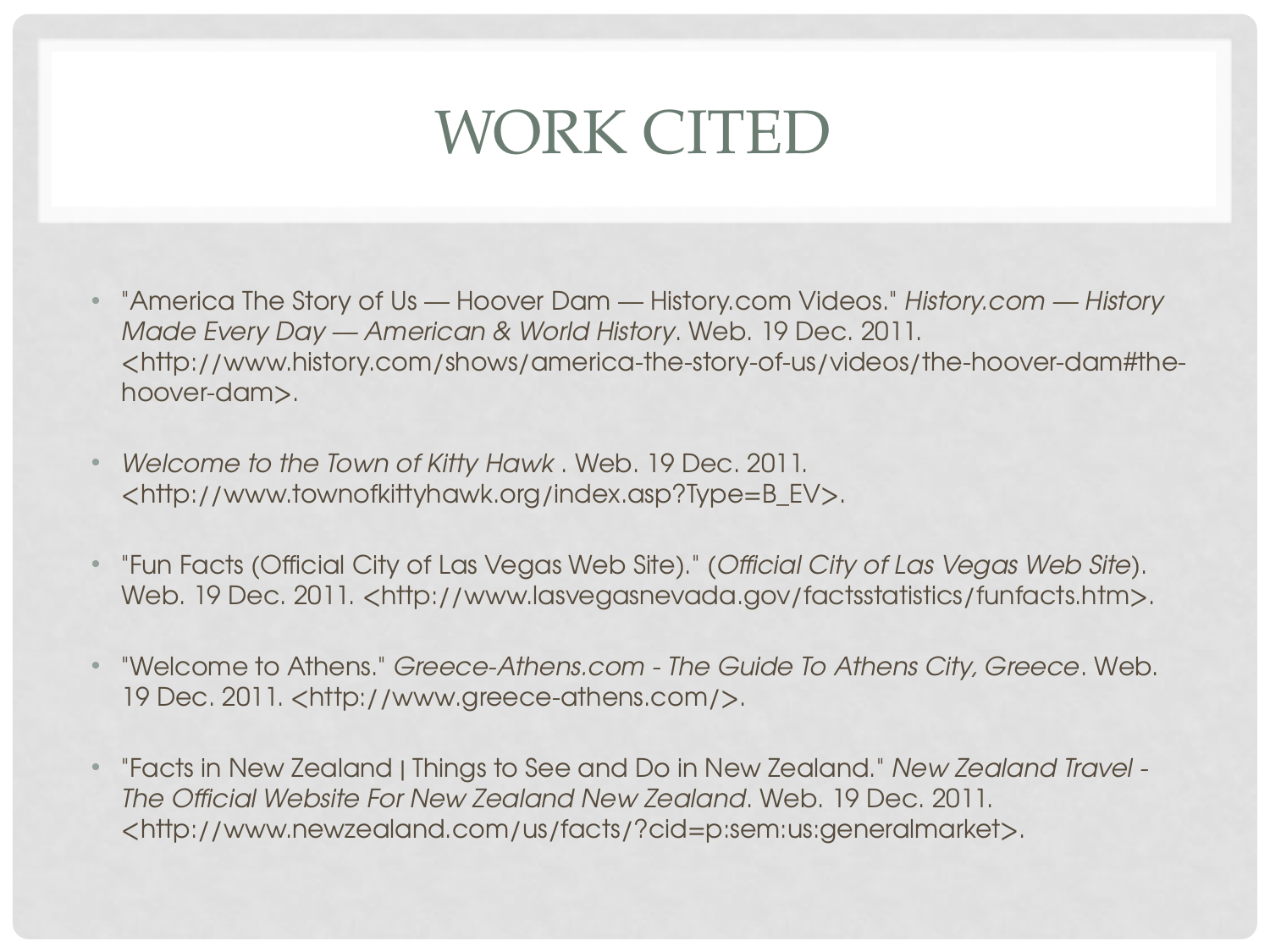

# Work cited

"America The Story of Us — Hoover Dam — History.com Videos." History.com — History Made Every Day — American & World History. Web. 19 Dec. 2011. <http://www.history.com/shows/america-the-story-of-us/videos/the-hoover-dam#the-hoover-dam>.

Welcome to the Town of Kitty Hawk . Web. 19 Dec. 2011. <http://www.townofkittyhawk.org/index.asp?Type=B_EV>.

"Fun Facts (Official City of Las Vegas Web Site)." (Official City of Las Vegas Web Site). Web. 19 Dec. 2011. <http://www.lasvegasnevada.gov/factsstatistics/funfacts.htm>.

"Welcome to Athens." Greece-Athens.com - The Guide To Athens City, Greece. Web. 19 Dec. 2011. <http://www.greece-athens.com/>.

"Facts in New Zealand | Things to See and Do in New Zealand." New Zealand Travel - The Official Website For New Zealand New Zealand. Web. 19 Dec. 2011. <http://www.newzealand.com/us/facts/?cid=p:sem:us:generalmarket>.